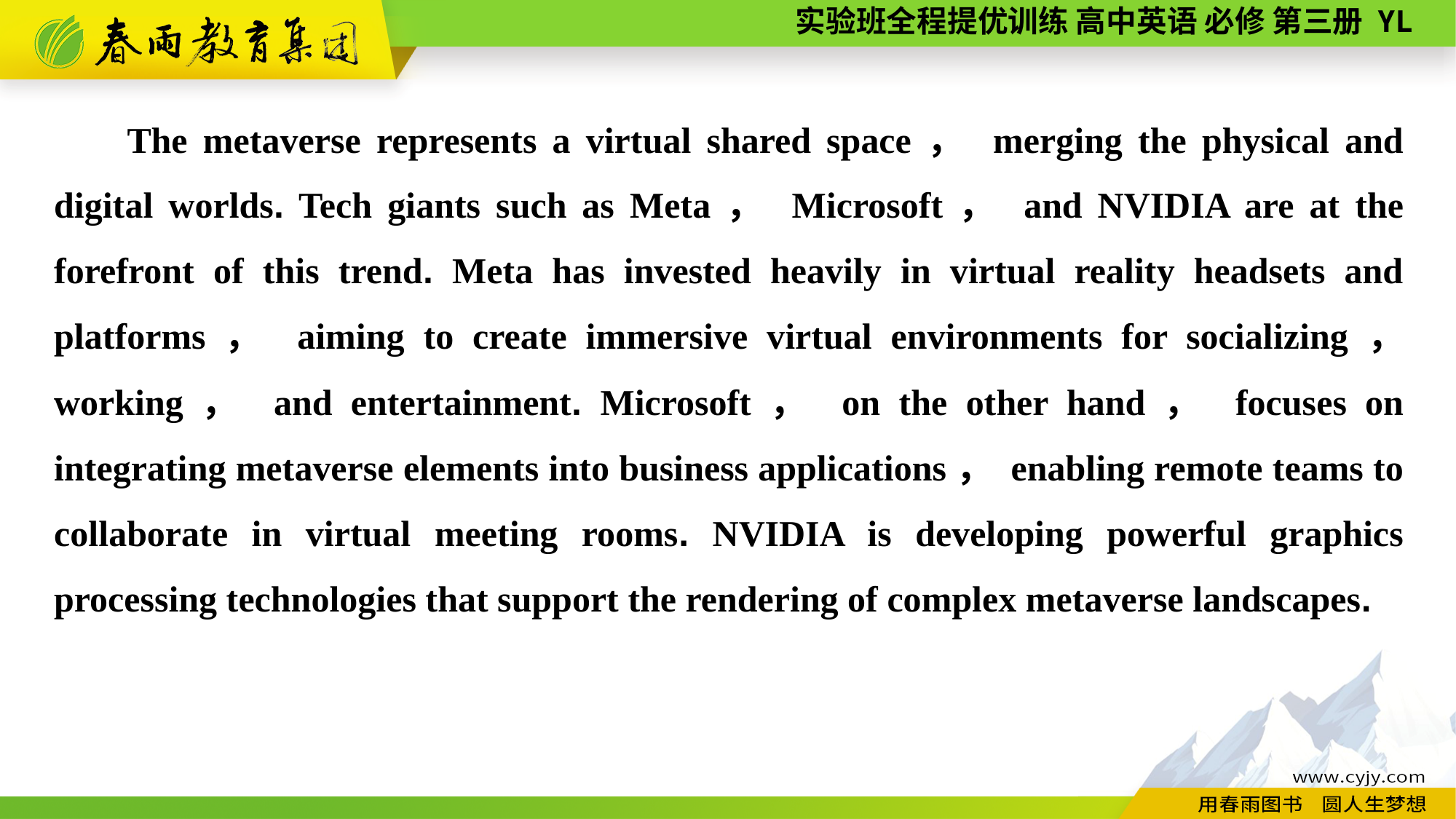

The metaverse represents a virtual shared space， merging the physical and digital worlds. Tech giants such as Meta， Microsoft， and NVIDIA are at the forefront of this trend. Meta has invested heavily in virtual reality headsets and platforms， aiming to create immersive virtual environments for socializing， working， and entertainment. Microsoft， on the other hand， focuses on integrating metaverse elements into business applications， enabling remote teams to collaborate in virtual meeting rooms. NVIDIA is developing powerful graphics processing technologies that support the rendering of complex metaverse landscapes.